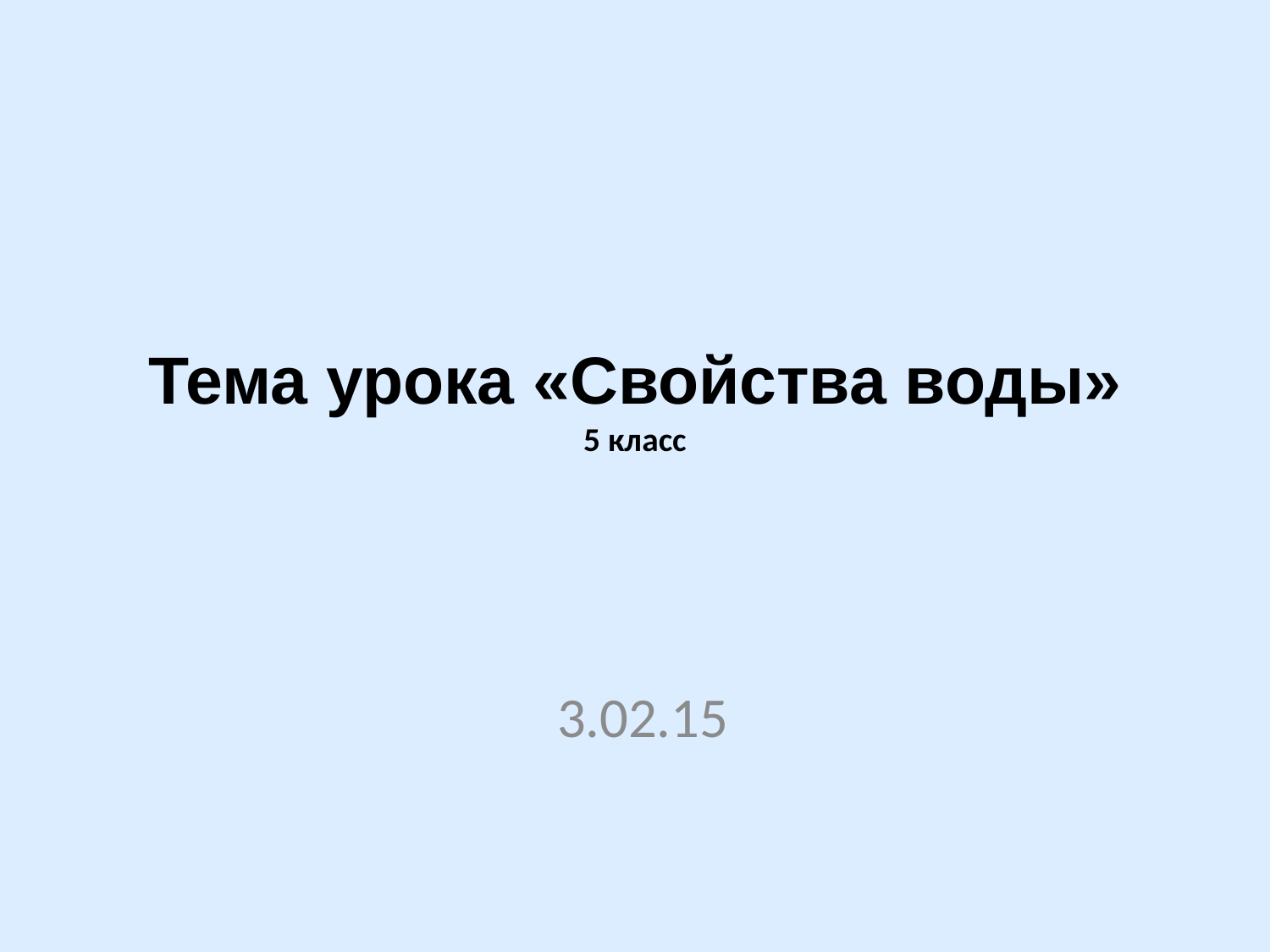

# Тема урока «Свойства воды» 5 класс
3.02.15